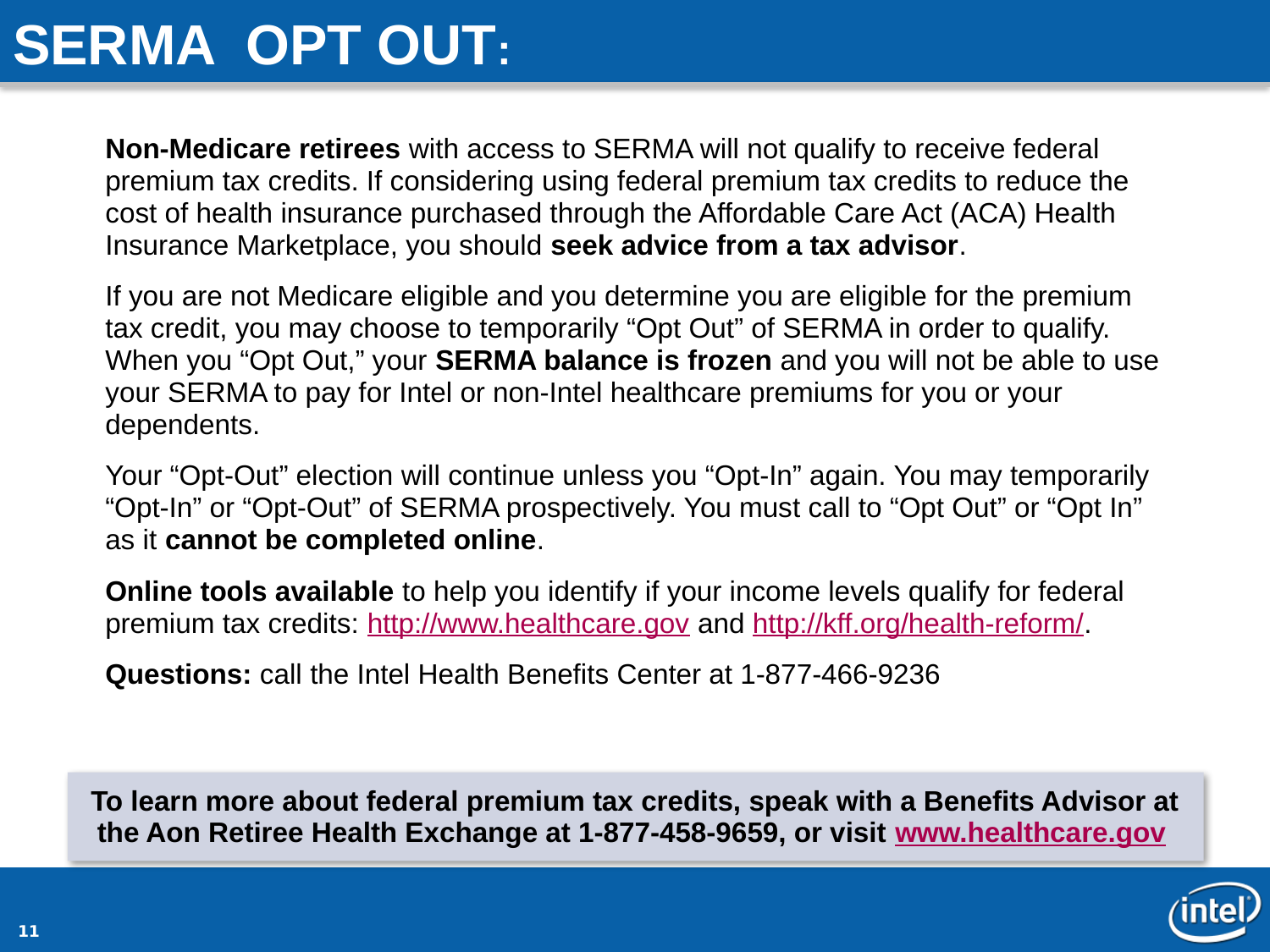

SERMA  OPT OUT:
Non-Medicare retirees with access to SERMA will not qualify to receive federal premium tax credits. If considering using federal premium tax credits to reduce the cost of health insurance purchased through the Affordable Care Act (ACA) Health Insurance Marketplace, you should seek advice from a tax advisor.
If you are not Medicare eligible and you determine you are eligible for the premium tax credit, you may choose to temporarily “Opt Out” of SERMA in order to qualify. When you “Opt Out,” your SERMA balance is frozen and you will not be able to use your SERMA to pay for Intel or non-Intel healthcare premiums for you or your dependents.
Your “Opt-Out” election will continue unless you “Opt-In” again. You may temporarily “Opt-In” or “Opt-Out” of SERMA prospectively. You must call to “Opt Out” or “Opt In” as it cannot be completed online.
Online tools available to help you identify if your income levels qualify for federal premium tax credits: http://www.healthcare.gov and http://kff.org/health-reform/.
Questions: call the Intel Health Benefits Center at 1-877-466-9236
To learn more about federal premium tax credits, speak with a Benefits Advisor at the Aon Retiree Health Exchange at 1-877-458-9659, or visit www.healthcare.gov